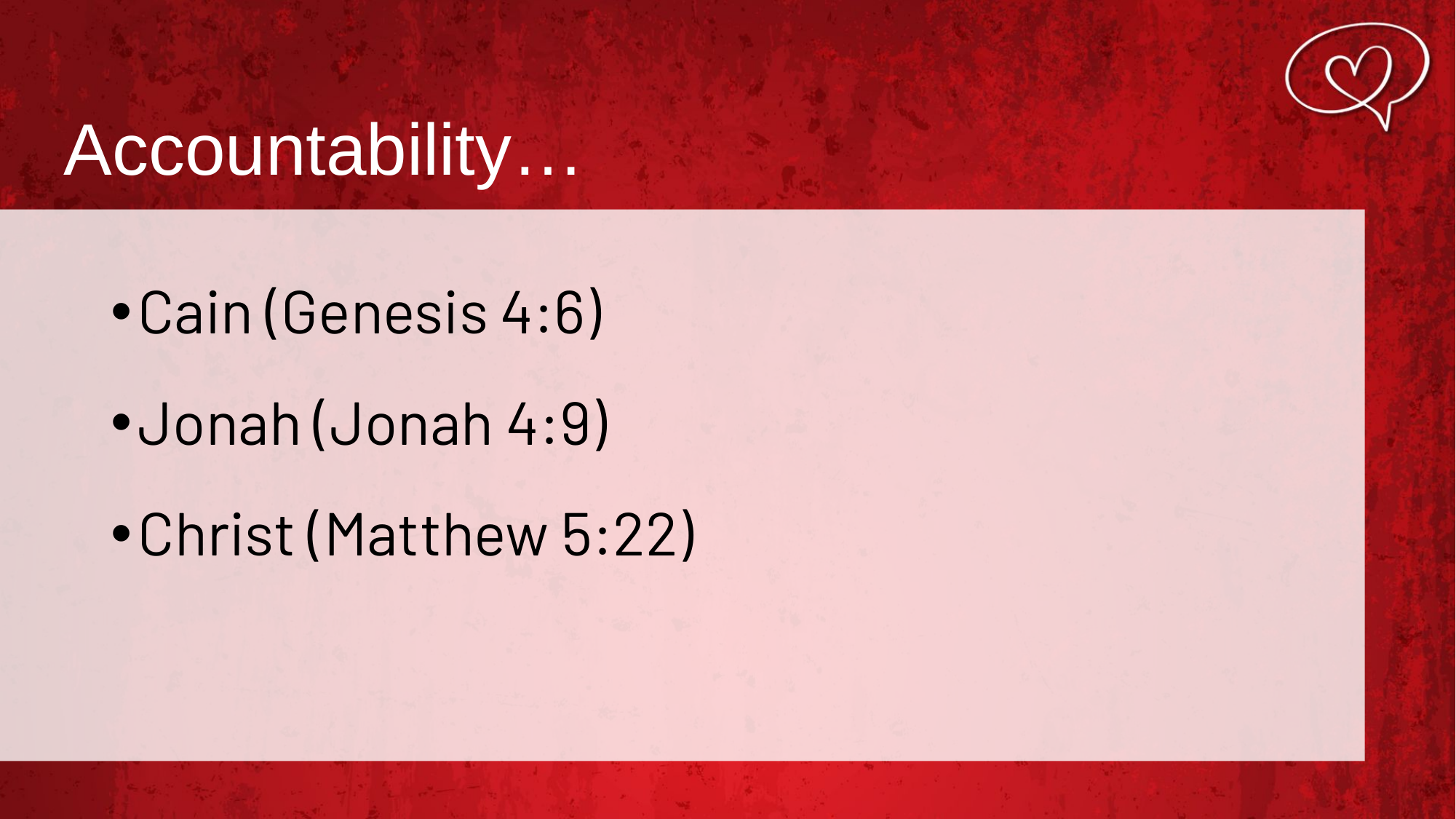

# Accountability…
Cain (Genesis 4:6)
Jonah (Jonah 4:9)
Christ (Matthew 5:22)